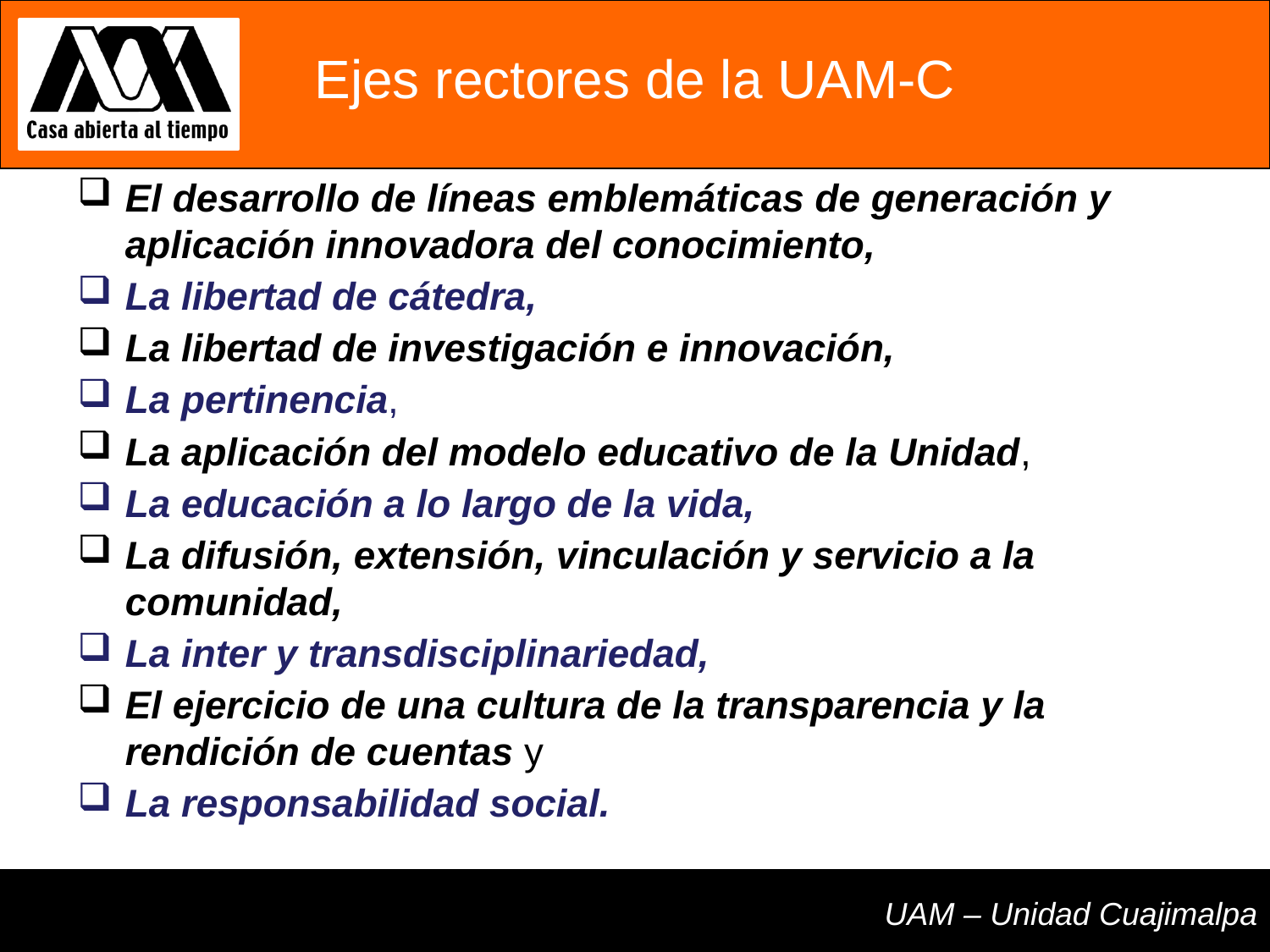

# Ejes rectores de la UAM-C
El desarrollo de líneas emblemáticas de generación y aplicación innovadora del conocimiento,
La libertad de cátedra,
La libertad de investigación e innovación,
La pertinencia,
La aplicación del modelo educativo de la Unidad,
La educación a lo largo de la vida,
La difusión, extensión, vinculación y servicio a la comunidad,
La inter y transdisciplinariedad,
El ejercicio de una cultura de la transparencia y la rendición de cuentas y
La responsabilidad social.